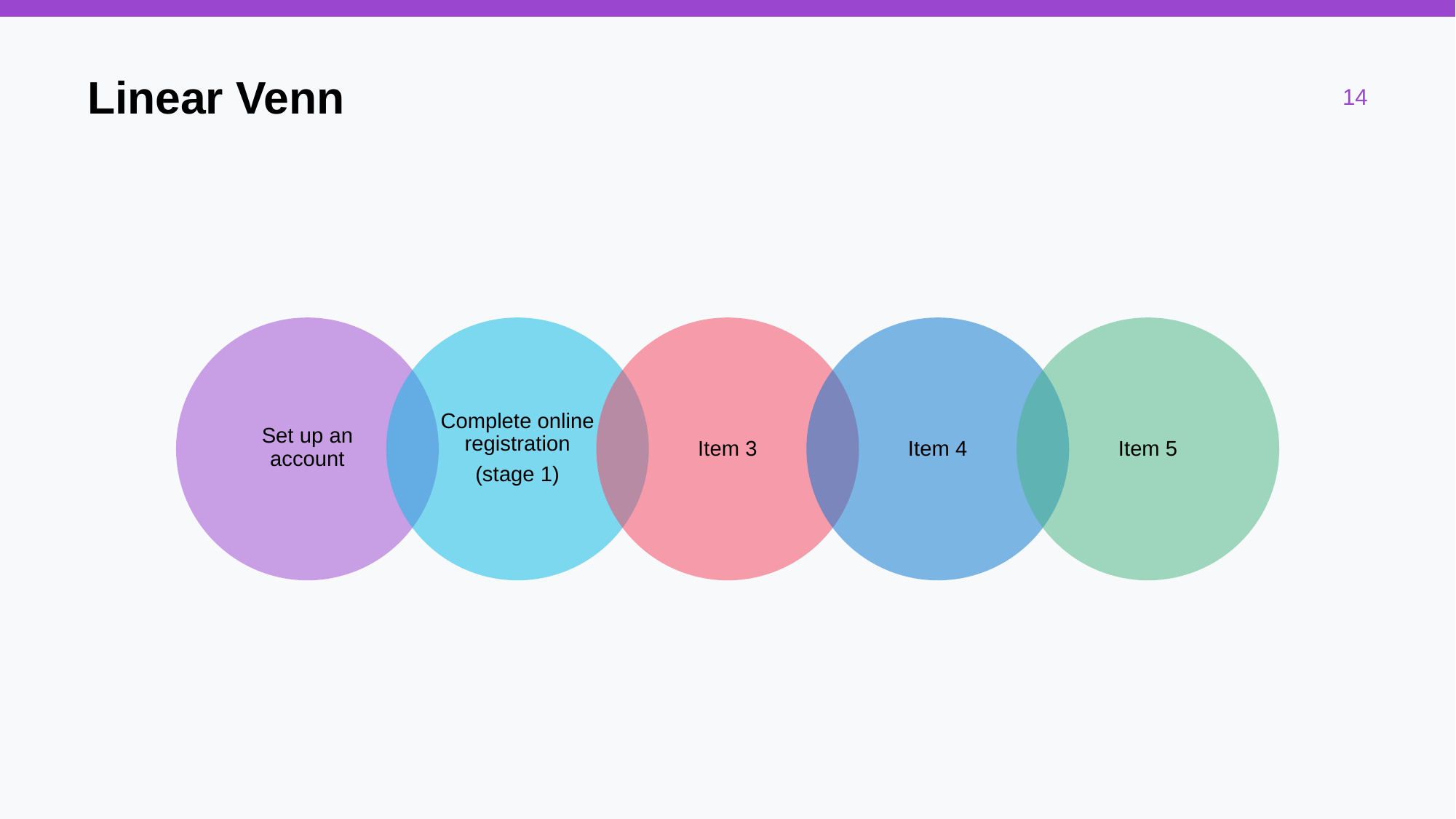

# Linear Venn
Set up an account
Complete online registration
(stage 1)
Item 3
Item 4
Item 5